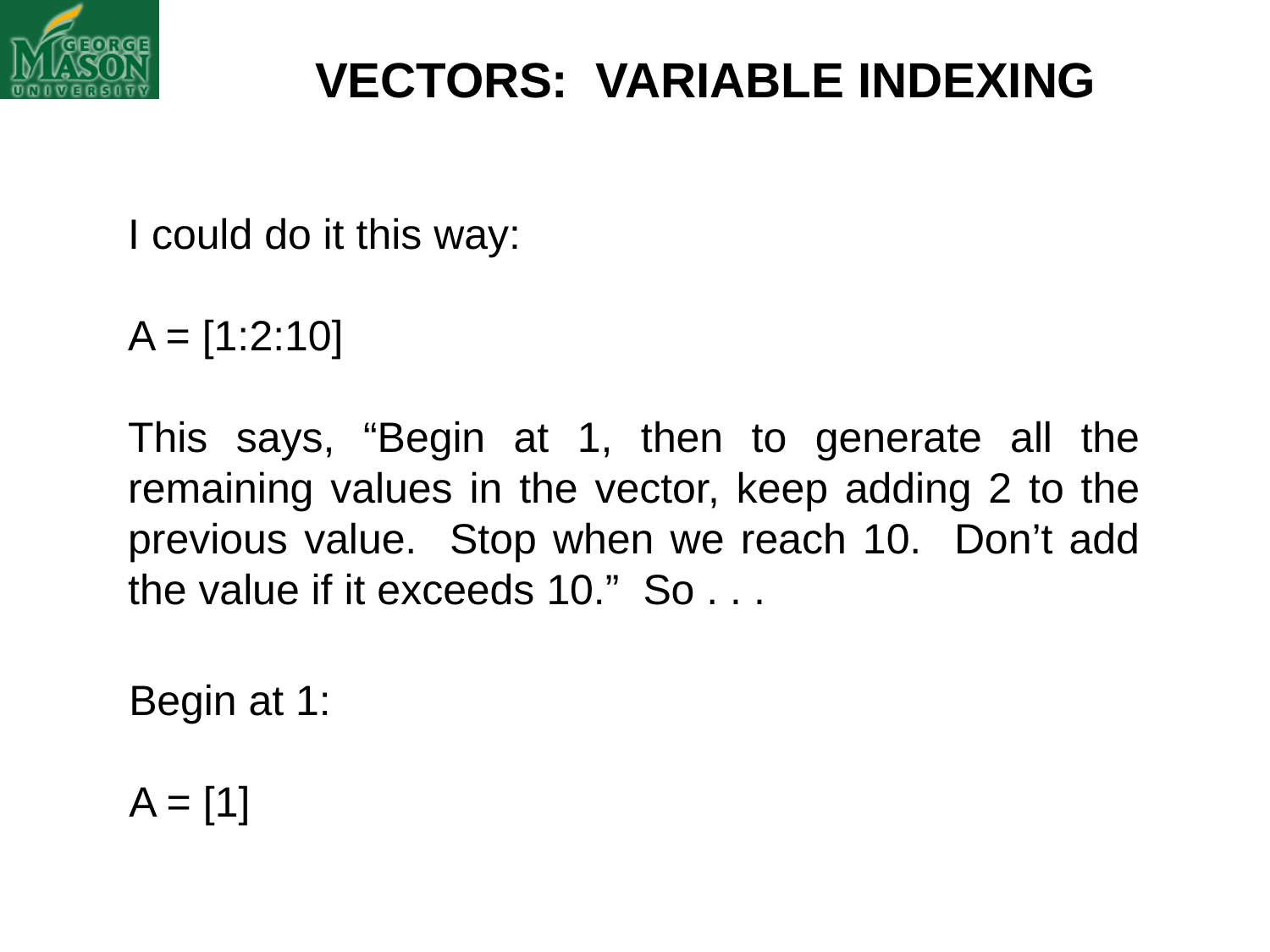

VECTORS:  VARIABLE INDEXING
I could do it this way:

A = [1:2:10]

This says, “Begin at 1, then to generate all the remaining values in the vector, keep adding 2 to the previous value.  Stop when we reach 10.  Don’t add the value if it exceeds 10.”  So . . .
Begin at 1:

A = [1]